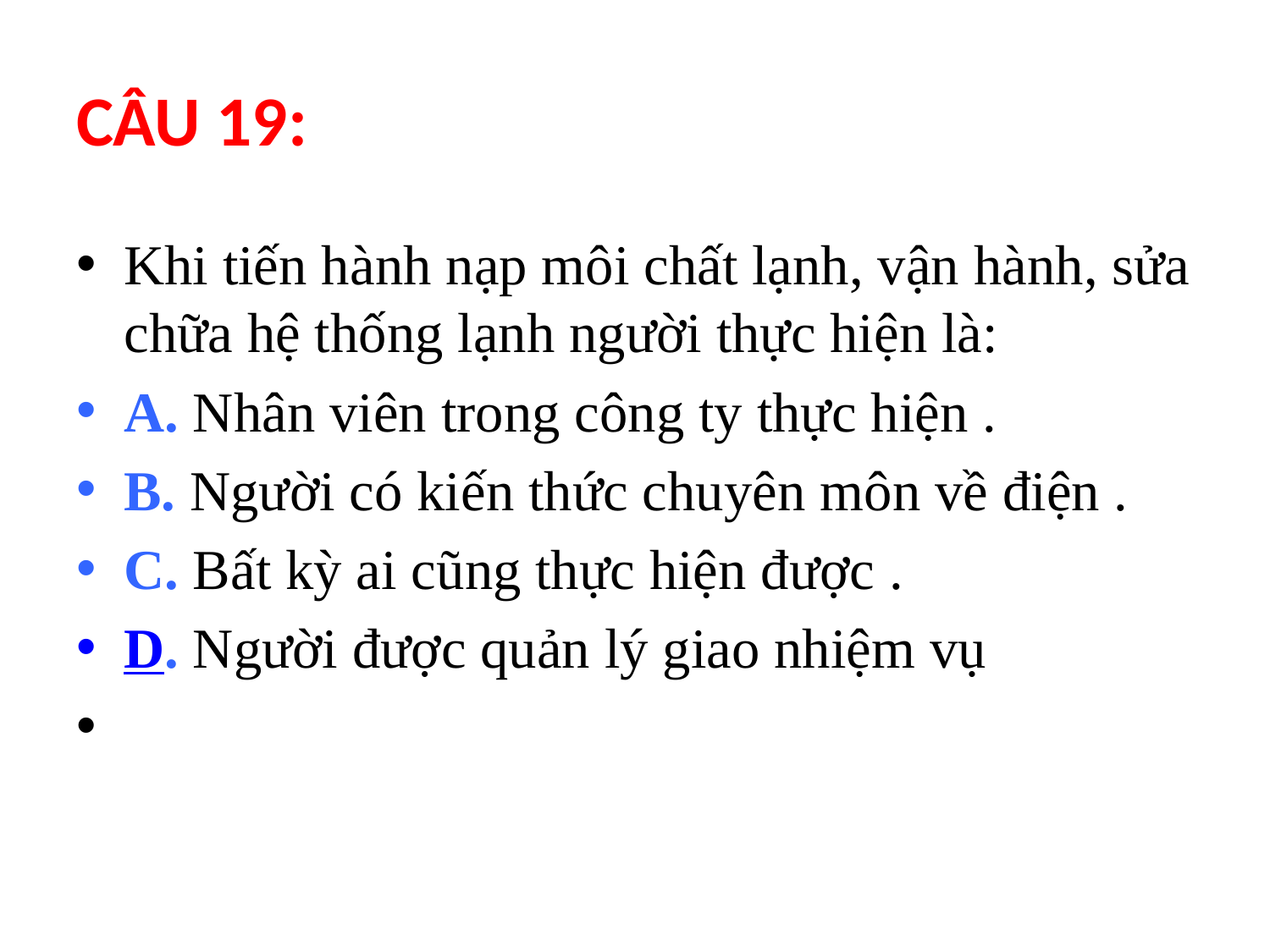

# CÂU 19:
Khi tiến hành nạp môi chất lạnh, vận hành, sửa chữa hệ thống lạnh người thực hiện là:
A. Nhân viên trong công ty thực hiện .
B. Người có kiến thức chuyên môn về điện .
C. Bất kỳ ai cũng thực hiện được .
D. Người được quản lý giao nhiệm vụ